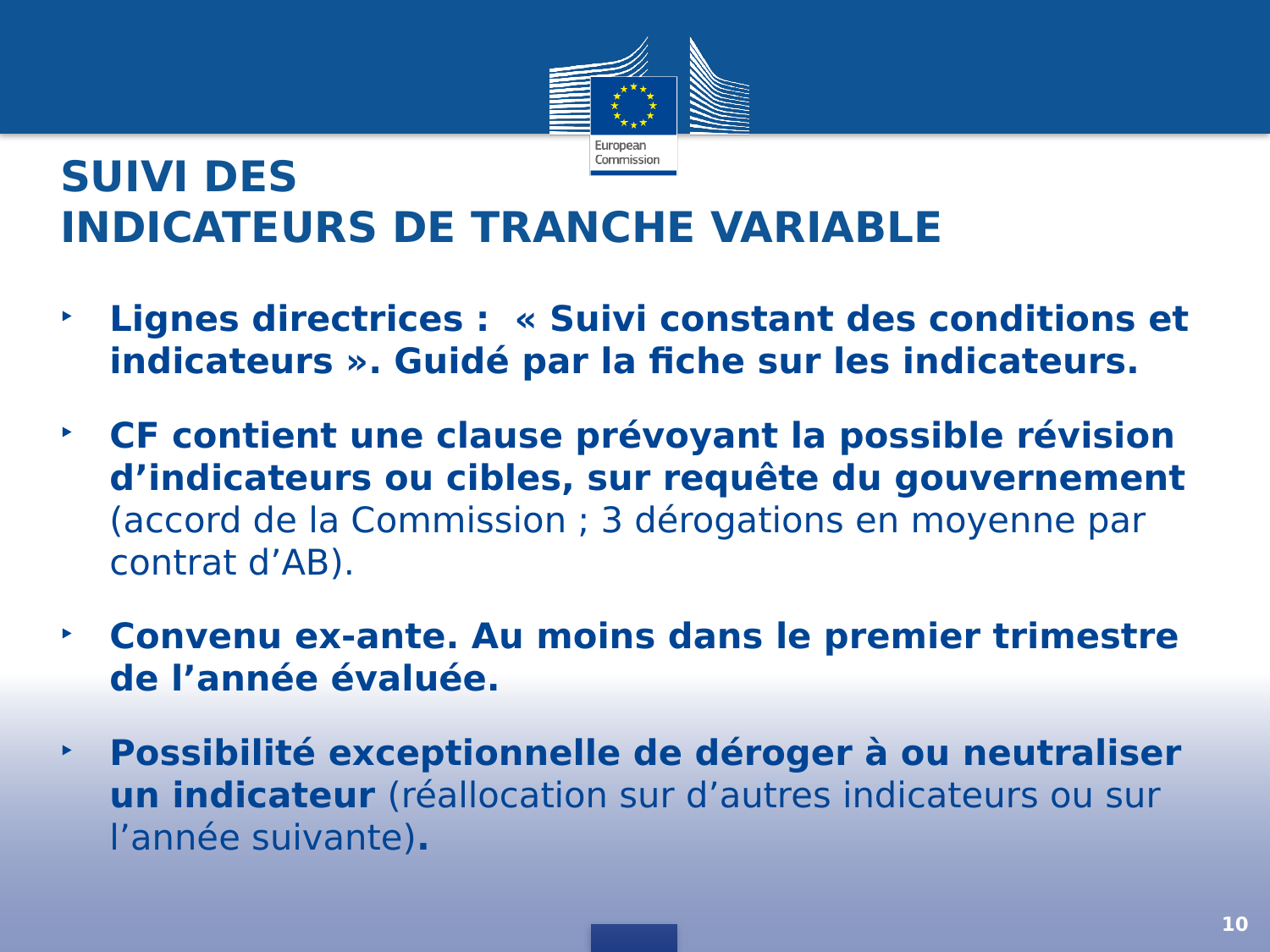

# Suivi des indicateurs de tranche variable
Lignes directrices :  « Suivi constant des conditions et indicateurs ». Guidé par la fiche sur les indicateurs.
CF contient une clause prévoyant la possible révision d’indicateurs ou cibles, sur requête du gouvernement (accord de la Commission ; 3 dérogations en moyenne par contrat d’AB).
Convenu ex-ante. Au moins dans le premier trimestre de l’année évaluée.
Possibilité exceptionnelle de déroger à ou neutraliser un indicateur (réallocation sur d’autres indicateurs ou sur l’année suivante).

10